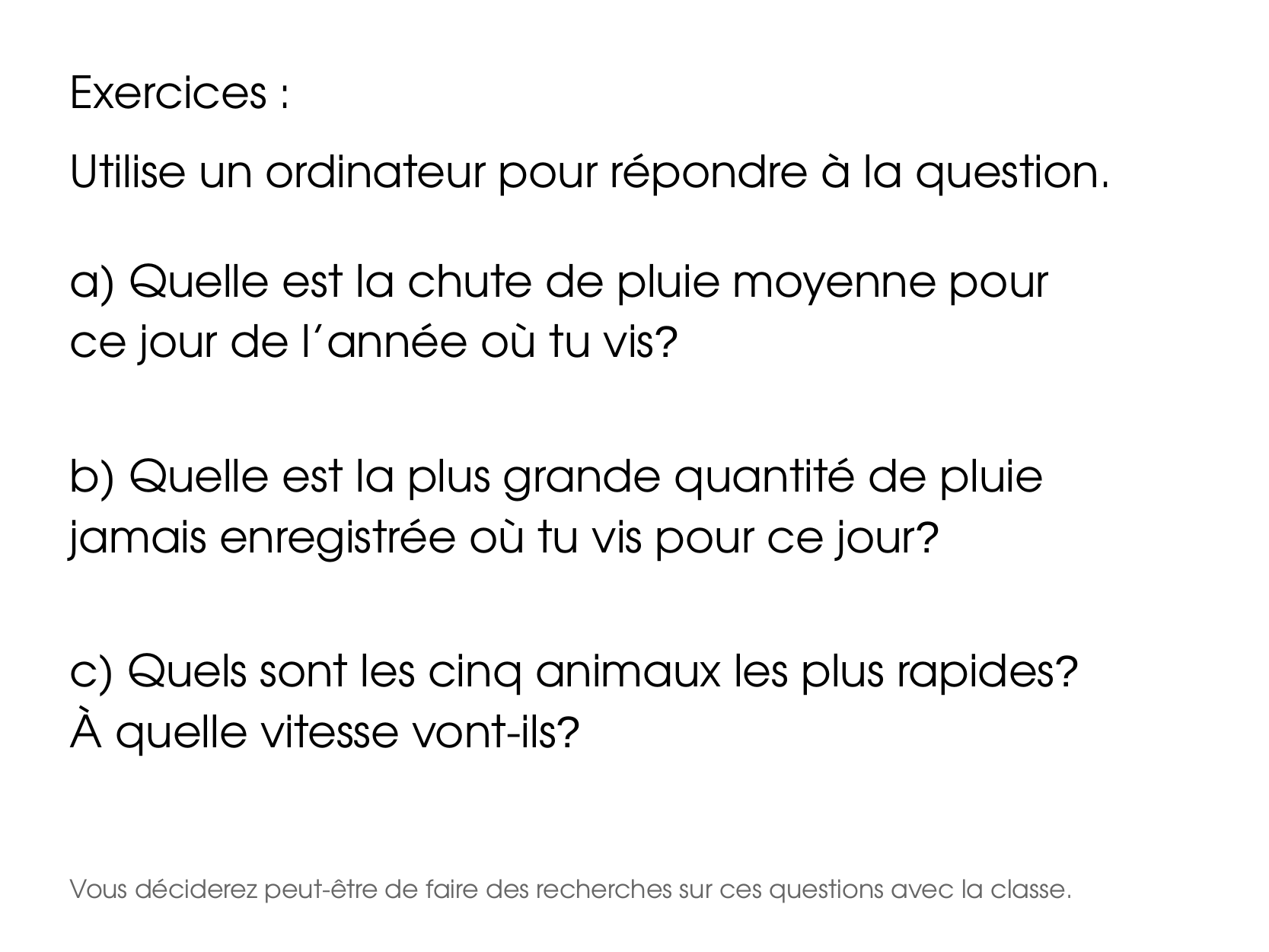

Exercices :
Utilise un ordinateur pour répondre à la question.
a) Quelle est la chute de pluie moyenne pour ce jour de l’année où tu vis?
b) Quelle est la plus grande quantité de pluie jamais enregistrée où tu vis pour ce jour?
c) Quels sont les cinq animaux les plus rapides? 
À quelle vitesse vont-ils?
Vous déciderez peut-être de faire des recherches sur ces questions avec la classe.